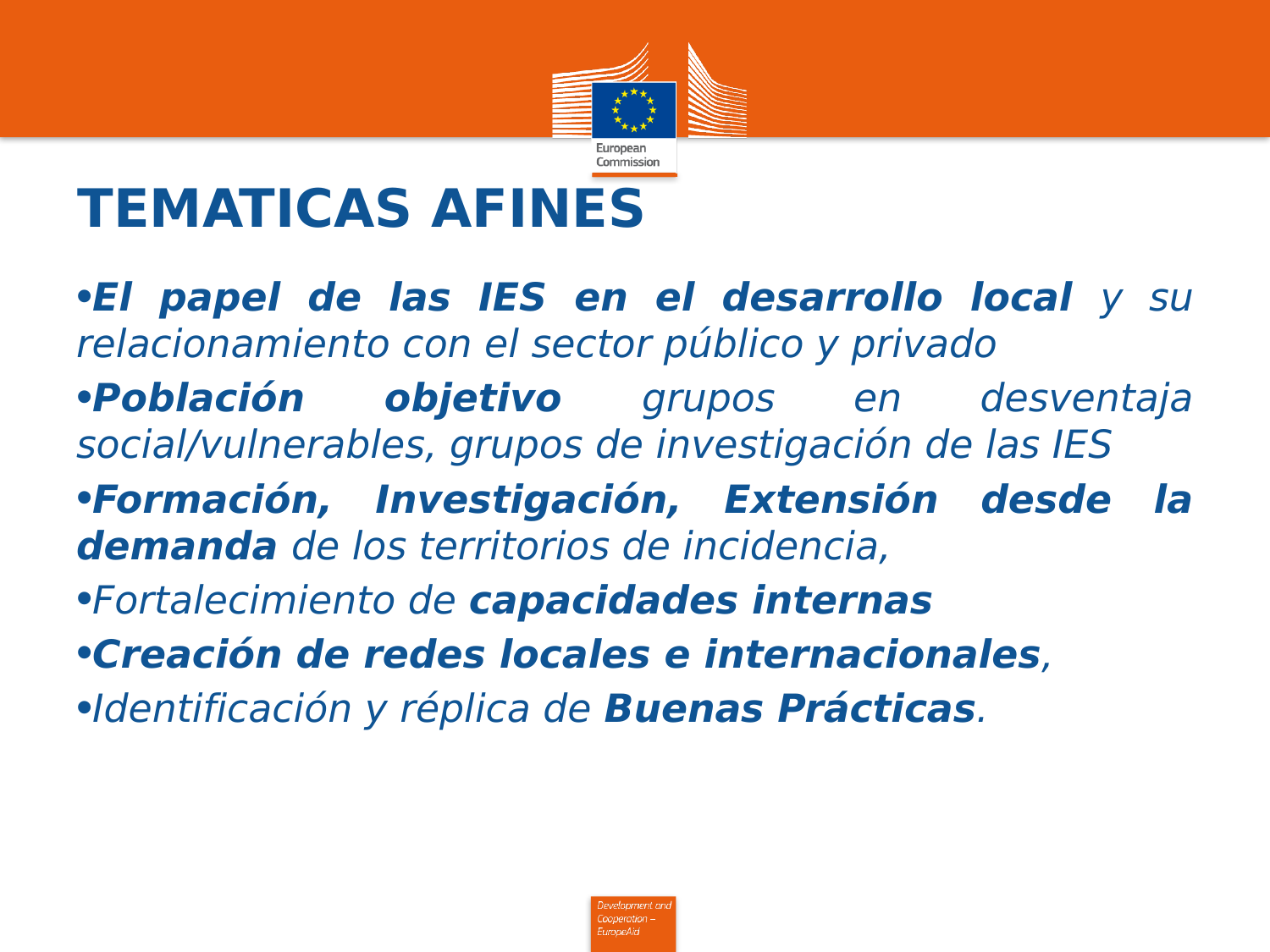

# TEMATICAS AFINES
El papel de las IES en el desarrollo local y su relacionamiento con el sector público y privado
Población objetivo grupos en desventaja social/vulnerables, grupos de investigación de las IES
Formación, Investigación, Extensión desde la demanda de los territorios de incidencia,
Fortalecimiento de capacidades internas
Creación de redes locales e internacionales,
Identificación y réplica de Buenas Prácticas.